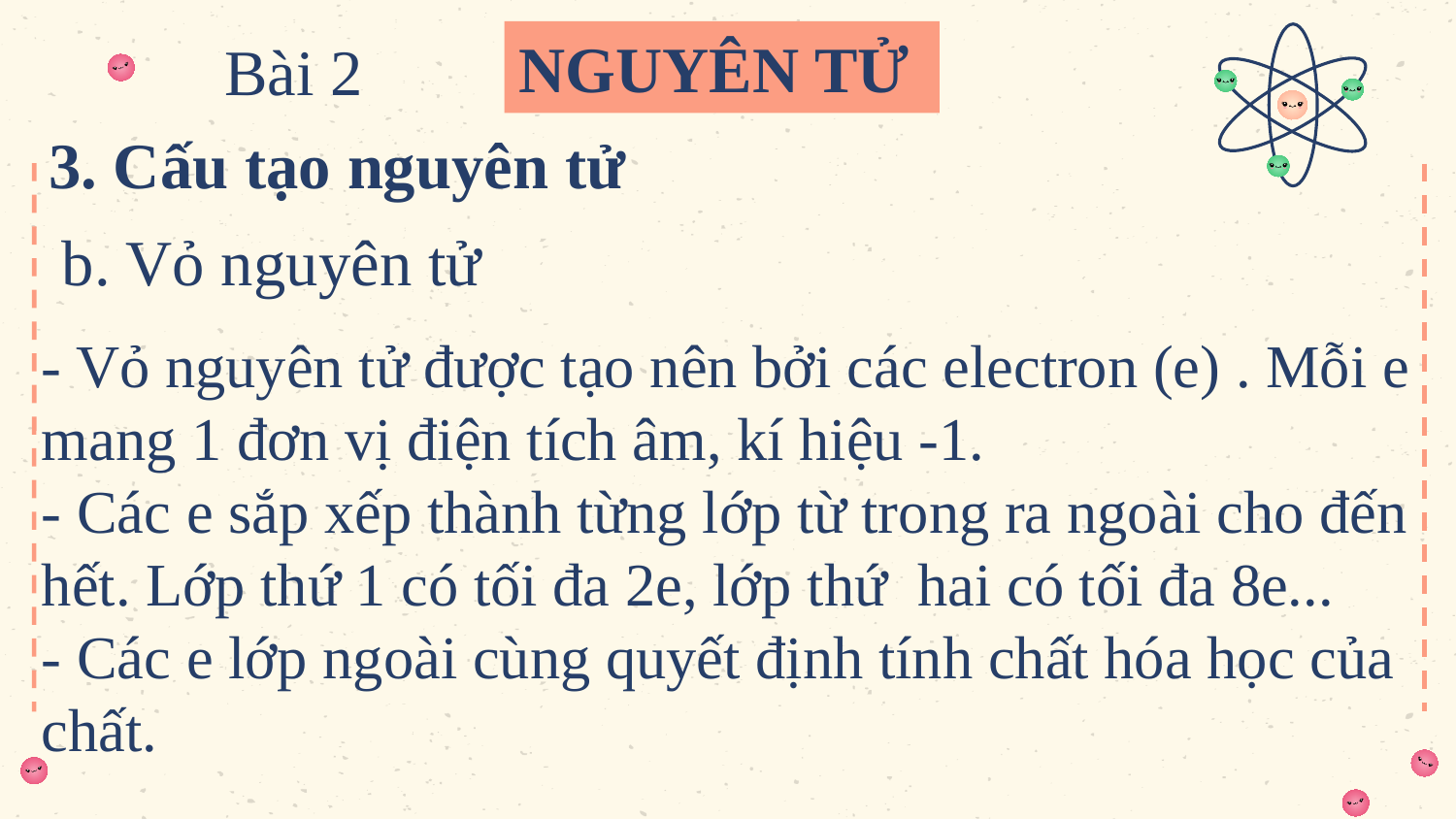

NGUYÊN TỬ
Bài 2

3. Cấu tạo nguyên tử
b. Vỏ nguyên tử
- Vỏ nguyên tử được tạo nên bởi các electron (e) . Mỗi e mang 1 đơn vị điện tích âm, kí hiệu -1.
- Các e sắp xếp thành từng lớp từ trong ra ngoài cho đến hết. Lớp thứ 1 có tối đa 2e, lớp thứ  hai có tối đa 8e...
- Các e lớp ngoài cùng quyết định tính chất hóa học của chất.